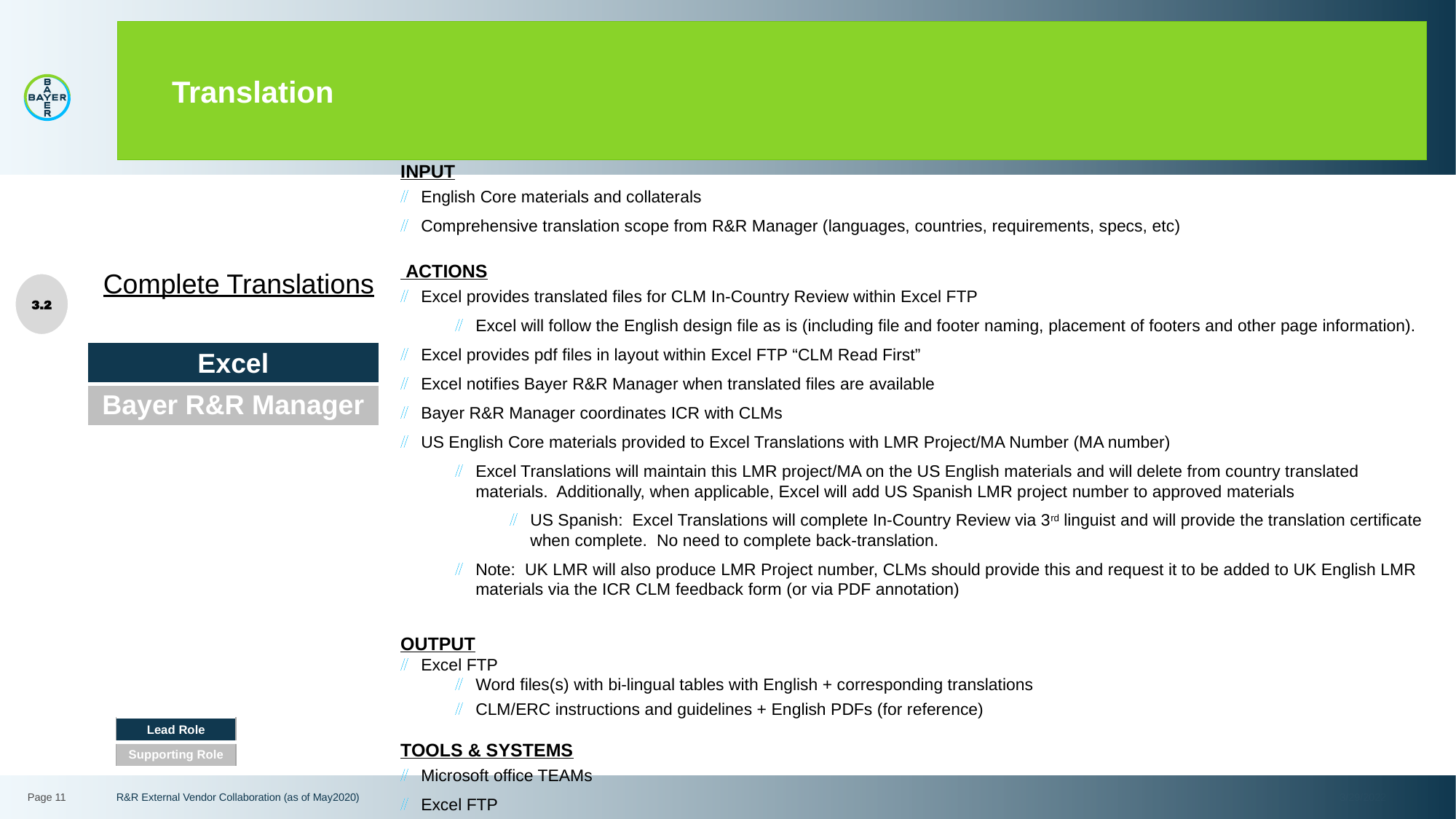

# Translation
INPUT
English Core materials and collaterals
Comprehensive translation scope from R&R Manager (languages, countries, requirements, specs, etc)

 ACTIONS
Excel provides translated files for CLM In-Country Review within Excel FTP
Excel will follow the English design file as is (including file and footer naming, placement of footers and other page information).
Excel provides pdf files in layout within Excel FTP “CLM Read First”
Excel notifies Bayer R&R Manager when translated files are available
Bayer R&R Manager coordinates ICR with CLMs
US English Core materials provided to Excel Translations with LMR Project/MA Number (MA number)
Excel Translations will maintain this LMR project/MA on the US English materials and will delete from country translated materials.  Additionally, when applicable, Excel will add US Spanish LMR project number to approved materials
US Spanish:  Excel Translations will complete In-Country Review via 3rd linguist and will provide the translation certificate when complete.  No need to complete back-translation.
Note:  UK LMR will also produce LMR Project number, CLMs should provide this and request it to be added to UK English LMR materials via the ICR CLM feedback form (or via PDF annotation)

OUTPUT
Excel FTP
Word files(s) with bi-lingual tables with English + corresponding translations
CLM/ERC instructions and guidelines + English PDFs (for reference)

TOOLS & SYSTEMS
Microsoft office TEAMs
Excel FTP

Complete Translations

3.2
| Excel |
| --- |
| Bayer R&R Manager |
| Lead Role |
| --- |
| Supporting Role |
Page 11
R&R External Vendor Collaboration (as of May2020)
3/29/2022